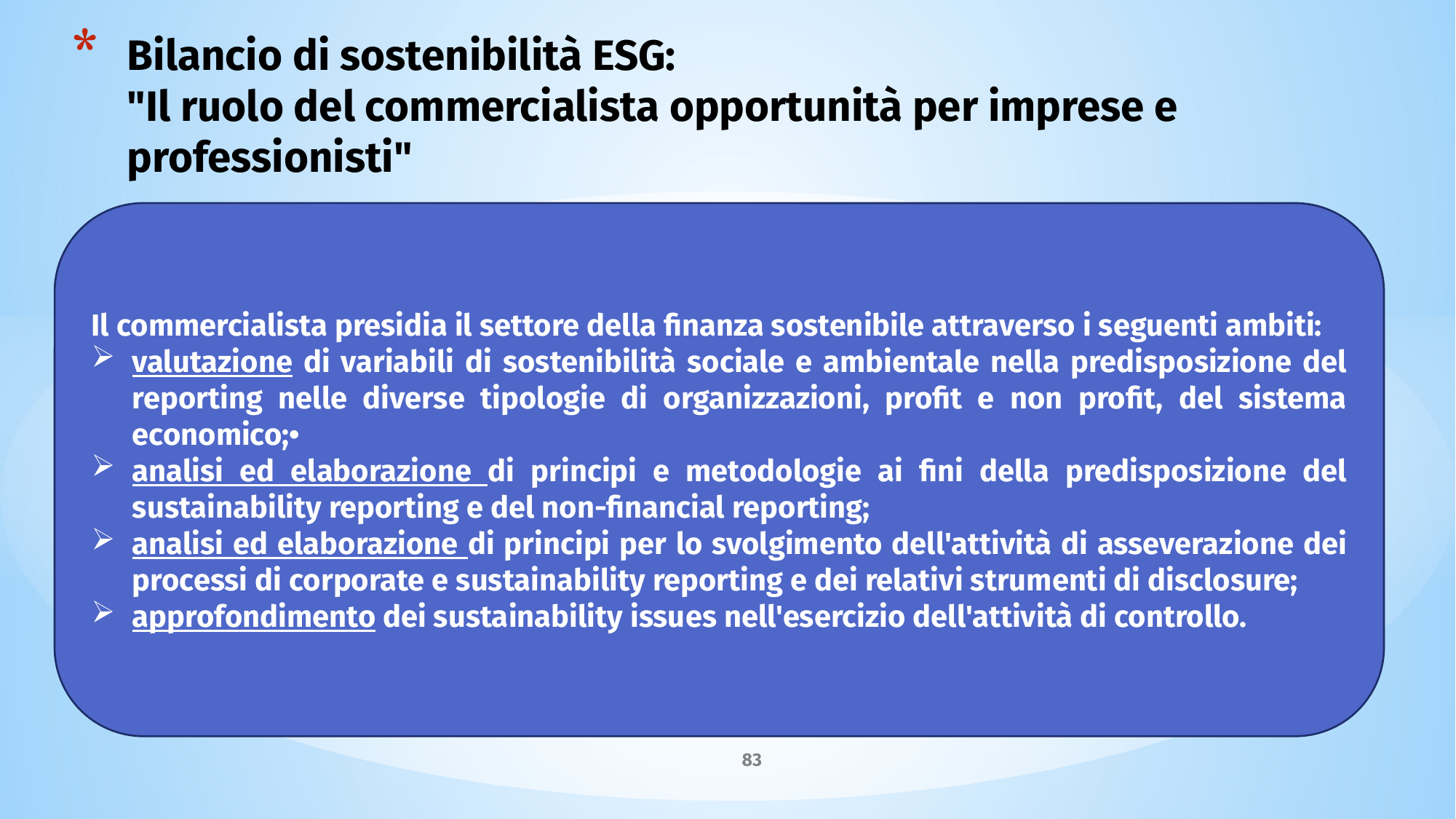

# Bilancio di sostenibilità ESG: "Il ruolo del commercialista opportunità per imprese e professionisti"
Il commercialista presidia il settore della finanza sostenibile attraverso i seguenti ambiti:
valutazione di variabili di sostenibilità sociale e ambientale nella predisposizione del reporting nelle diverse tipologie di organizzazioni, profit e non profit, del sistema economico;•
analisi ed elaborazione di principi e metodologie ai fini della predisposizione del sustainability reporting e del non-financial reporting;
analisi ed elaborazione di principi per lo svolgimento dell'attività di asseverazione dei processi di corporate e sustainability reporting e dei relativi strumenti di disclosure;
approfondimento dei sustainability issues nell'esercizio dell'attività di controllo.
83